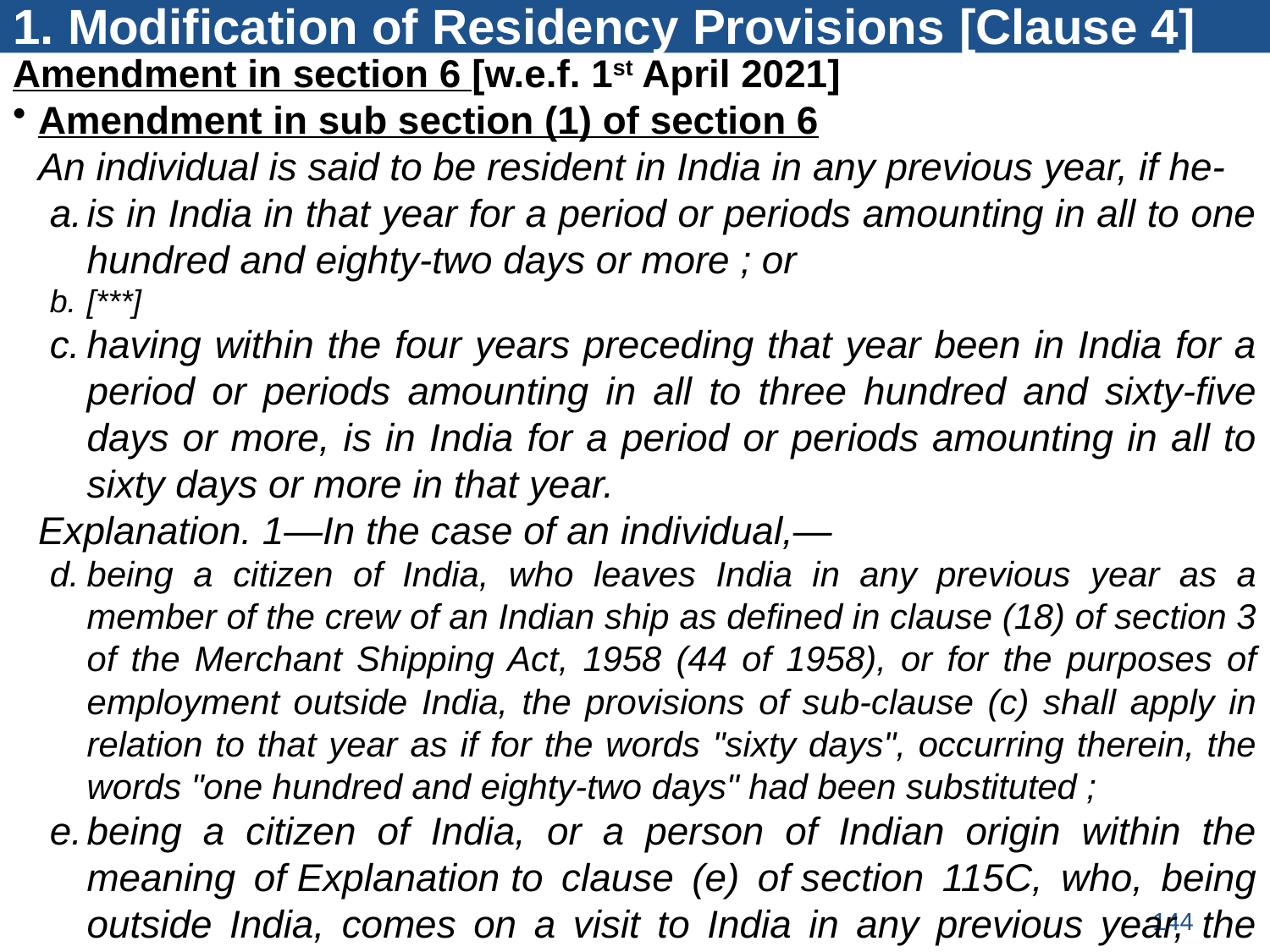

# 1. Modification of Residency Provisions [Clause 4]
Amendment in section 6 [w.e.f. 1st April 2021]
Amendment in sub section (1) of section 6
An individual is said to be resident in India in any previous year, if he-
is in India in that year for a period or periods amounting in all to one hundred and eighty-two days or more ; or
[***]
having within the four years preceding that year been in India for a period or periods amounting in all to three hundred and sixty-five days or more, is in India for a period or periods amounting in all to sixty days or more in that year.
Explanation. 1—In the case of an individual,—
being a citizen of India, who leaves India in any previous year as a member of the crew of an Indian ship as defined in clause (18) of section 3 of the Merchant Shipping Act, 1958 (44 of 1958), or for the purposes of employment outside India, the provisions of sub-clause (c) shall apply in relation to that year as if for the words "sixty days", occurring therein, the words "one hundred and eighty-two days" had been substituted ;
being a citizen of India, or a person of Indian origin within the meaning of Explanation to clause (e) of section 115C, who, being outside India, comes on a visit to India in any previous year, the provisions of sub-clause (c) shall apply in relation to that year as if for the words "sixty days", occurring therein, the words "one hundred and eighty-two days One Hundred and Twenty Days" had been substituted.
144